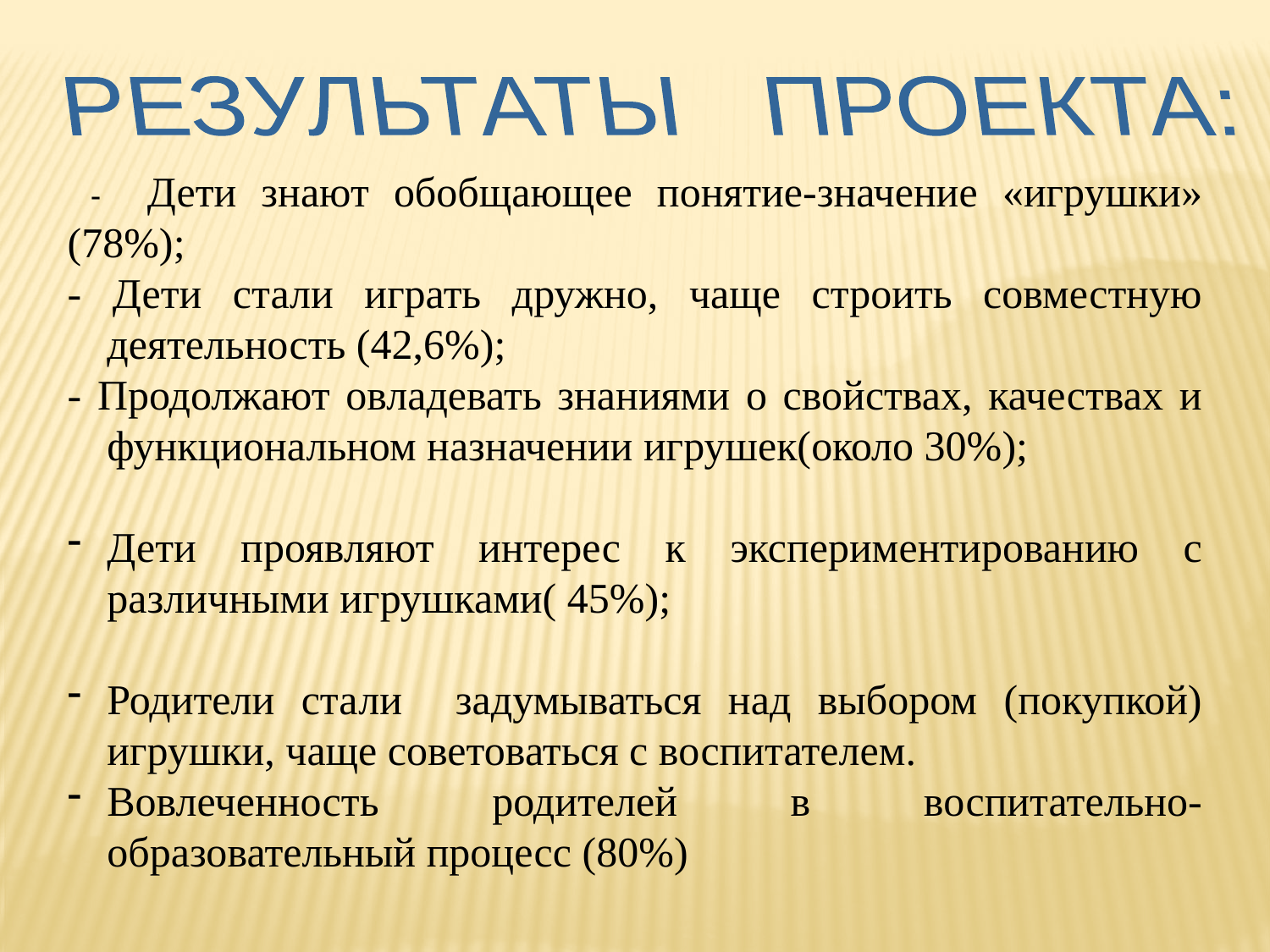

РЕЗУЛЬТАТЫ   ПРОЕКТА:
 -  Дети знают обобщающее понятие-значение «игрушки» (78%);
- Дети стали играть дружно, чаще строить совместную деятельность (42,6%);
- Продолжают овладевать знаниями о свойствах, качествах и функциональном назначении игрушек(около 30%);

Дети проявляют интерес к экспериментированию с различными игрушками( 45%);

Родители стали  задумываться над выбором (покупкой) игрушки, чаще советоваться с воспитателем.
Вовлеченность родителей в воспитательно-образовательный процесс (80%)